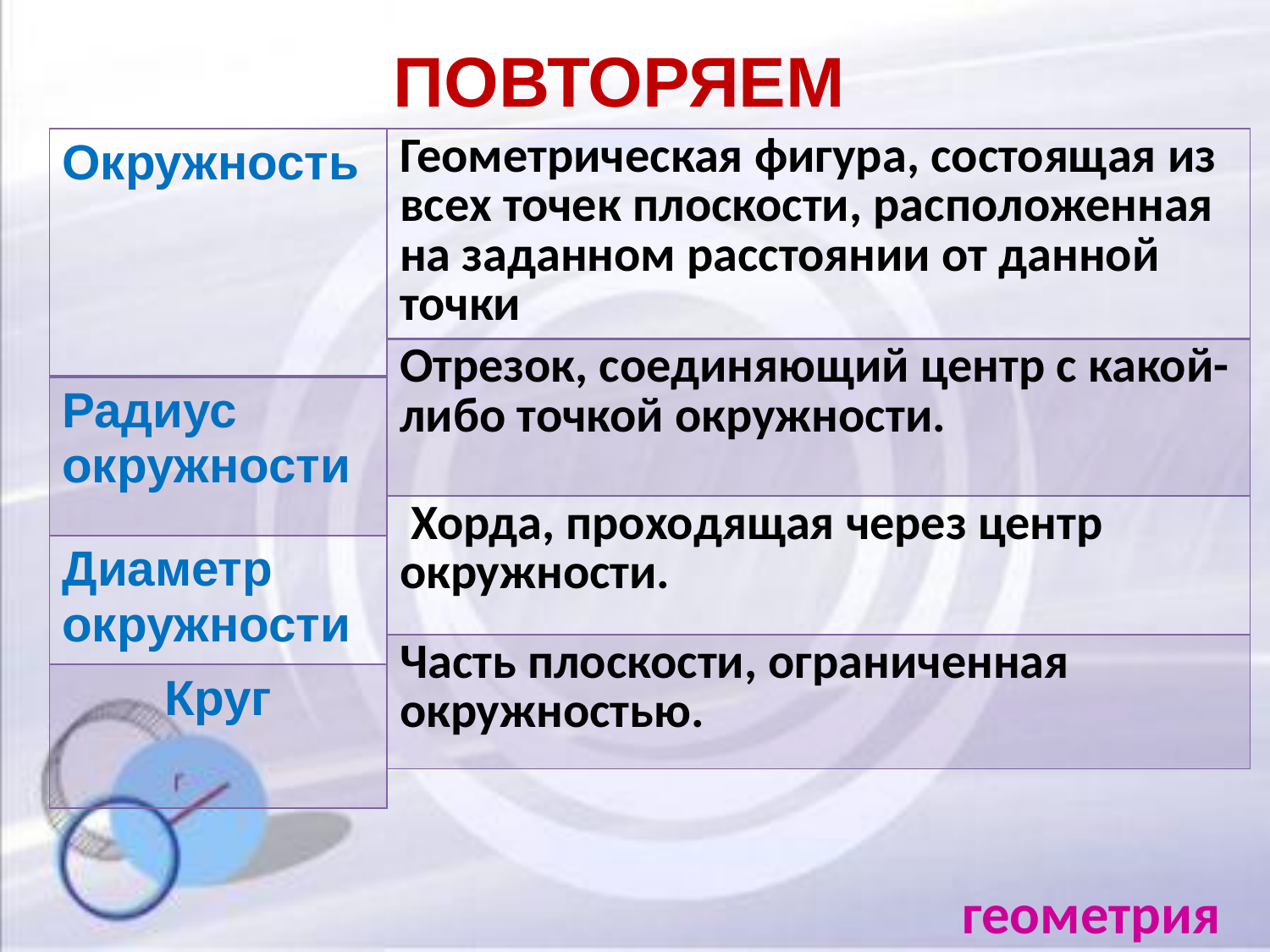

# Повторяем
| Окружность |
| --- |
| Радиус окружности |
| Диаметр окружности |
| Круг |
| Геометрическая фигура, состоящая из всех точек плоскости, расположенная на заданном расстоянии от данной точки |
| --- |
| Отрезок, соединяющий центр с какой-либо точкой окружности. |
| Хорда, проходящая через центр окружности. |
| Часть плоскости, ограниченная окружностью. |
геометрия